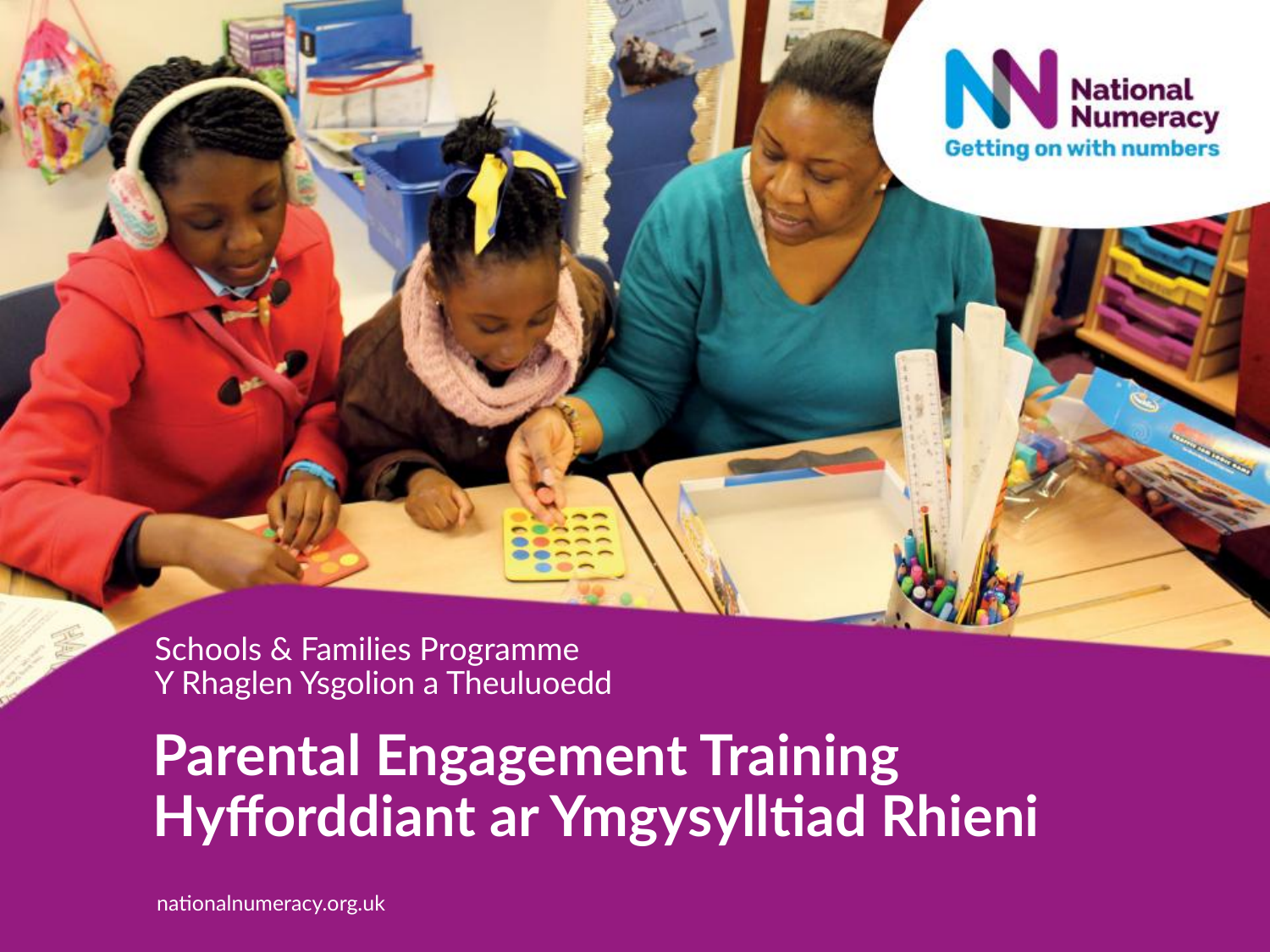

Schools & Families Programme
Y Rhaglen Ysgolion a Theuluoedd
Parental Engagement Training
Hyfforddiant ar Ymgysylltiad Rhieni